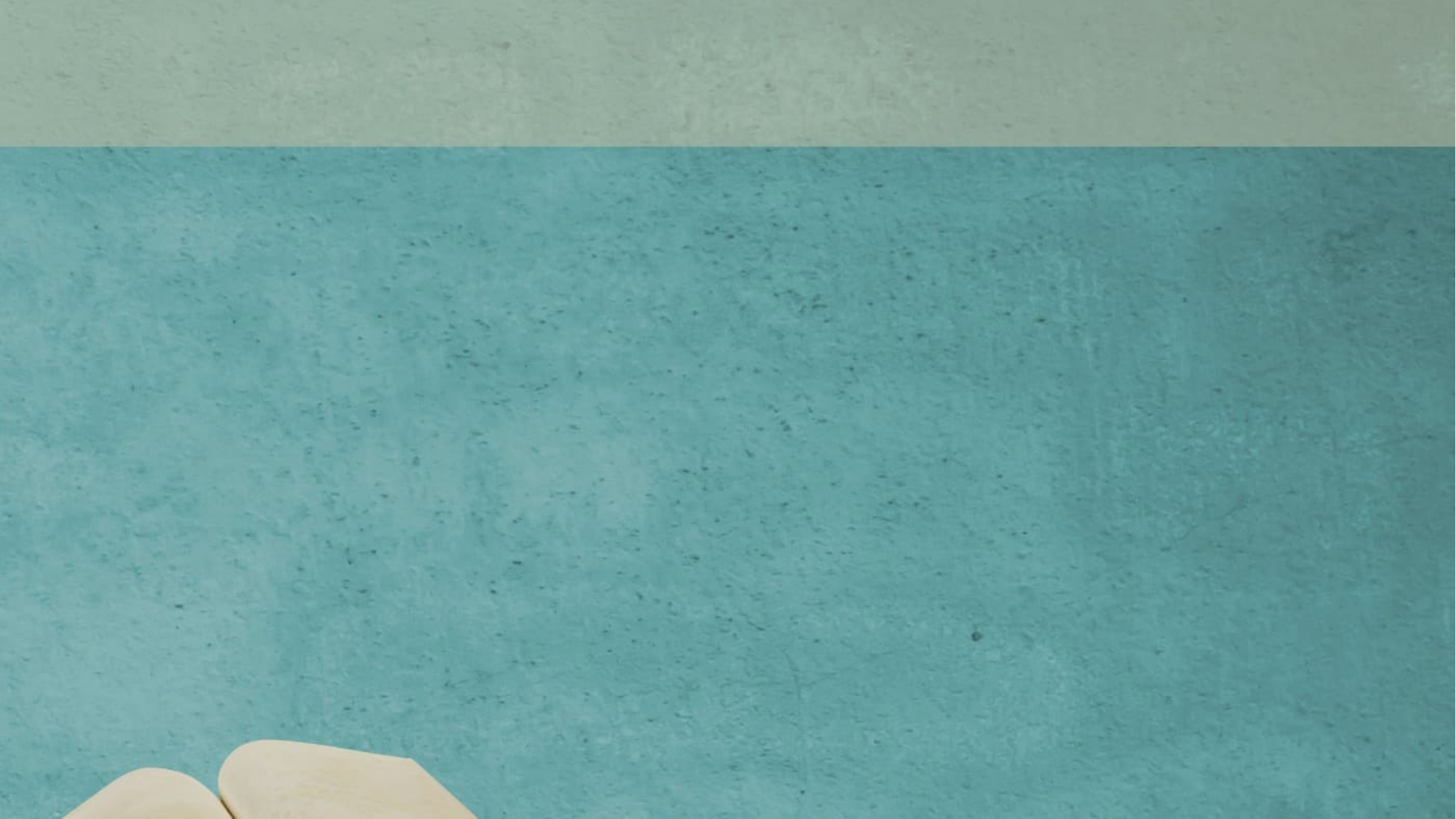

# Наречия — это слова, которые описывают, как происходит действие (например, "быстро бежать" или "громко говорить"). Но почему некоторые из них пишутся через дефис (как "по-новому"), а другие — слитно или раздельно?